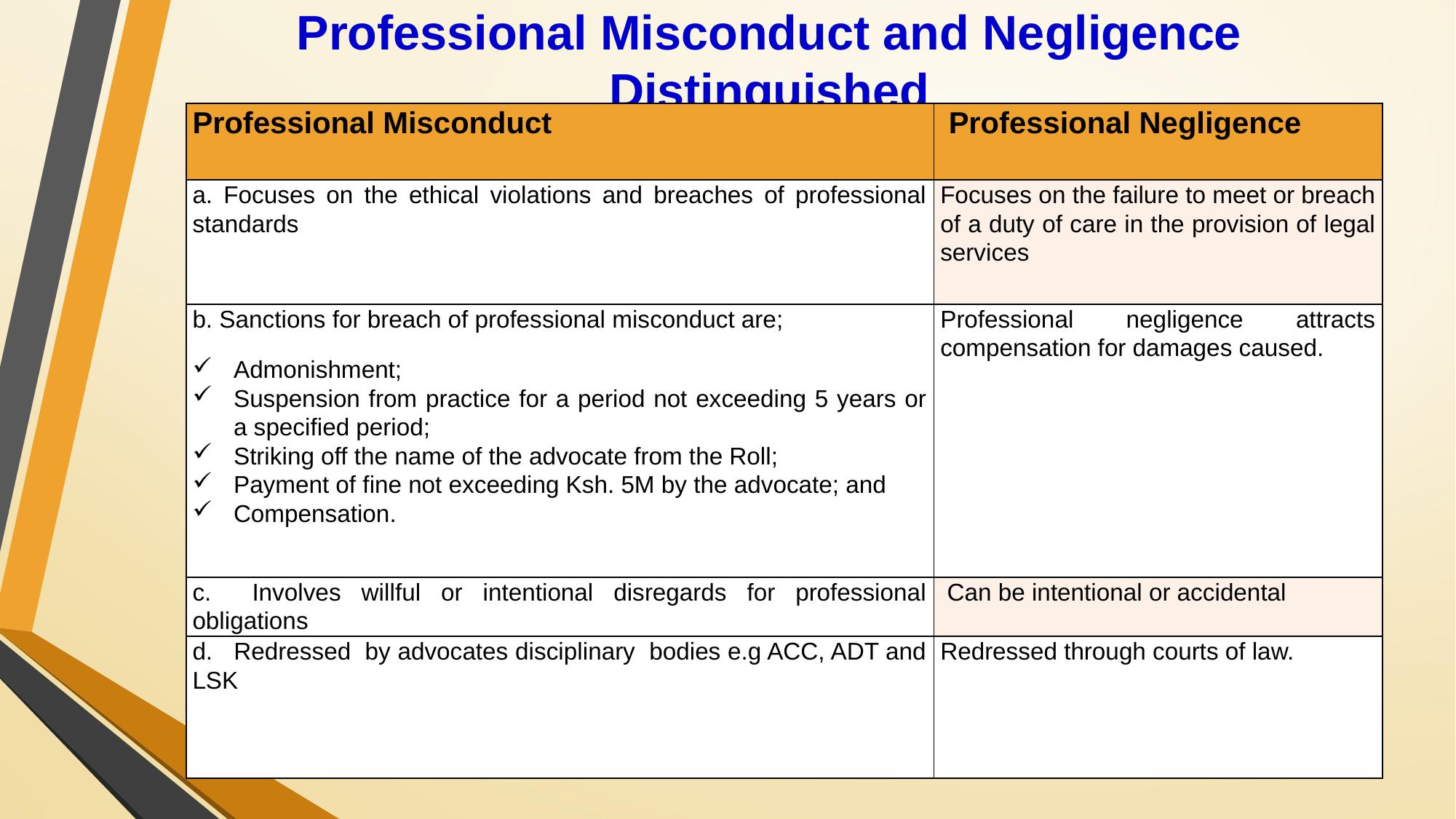

# Professional Misconduct and Negligence Distinguished
| Professional Misconduct | Professional Negligence |
| --- | --- |
| a. Focuses on the ethical violations and breaches of professional standards | Focuses on the failure to meet or breach of a duty of care in the provision of legal services |
| b. Sanctions for breach of professional misconduct are; Admonishment; Suspension from practice for a period not exceeding 5 years or a specified period; Striking off the name of the advocate from the Roll; Payment of fine not exceeding Ksh. 5M by the advocate; and Compensation. | Professional negligence attracts compensation for damages caused. |
| c. Involves willful or intentional disregards for professional obligations | Can be intentional or accidental |
| d. Redressed by advocates disciplinary bodies e.g ACC, ADT and LSK | Redressed through courts of law. |